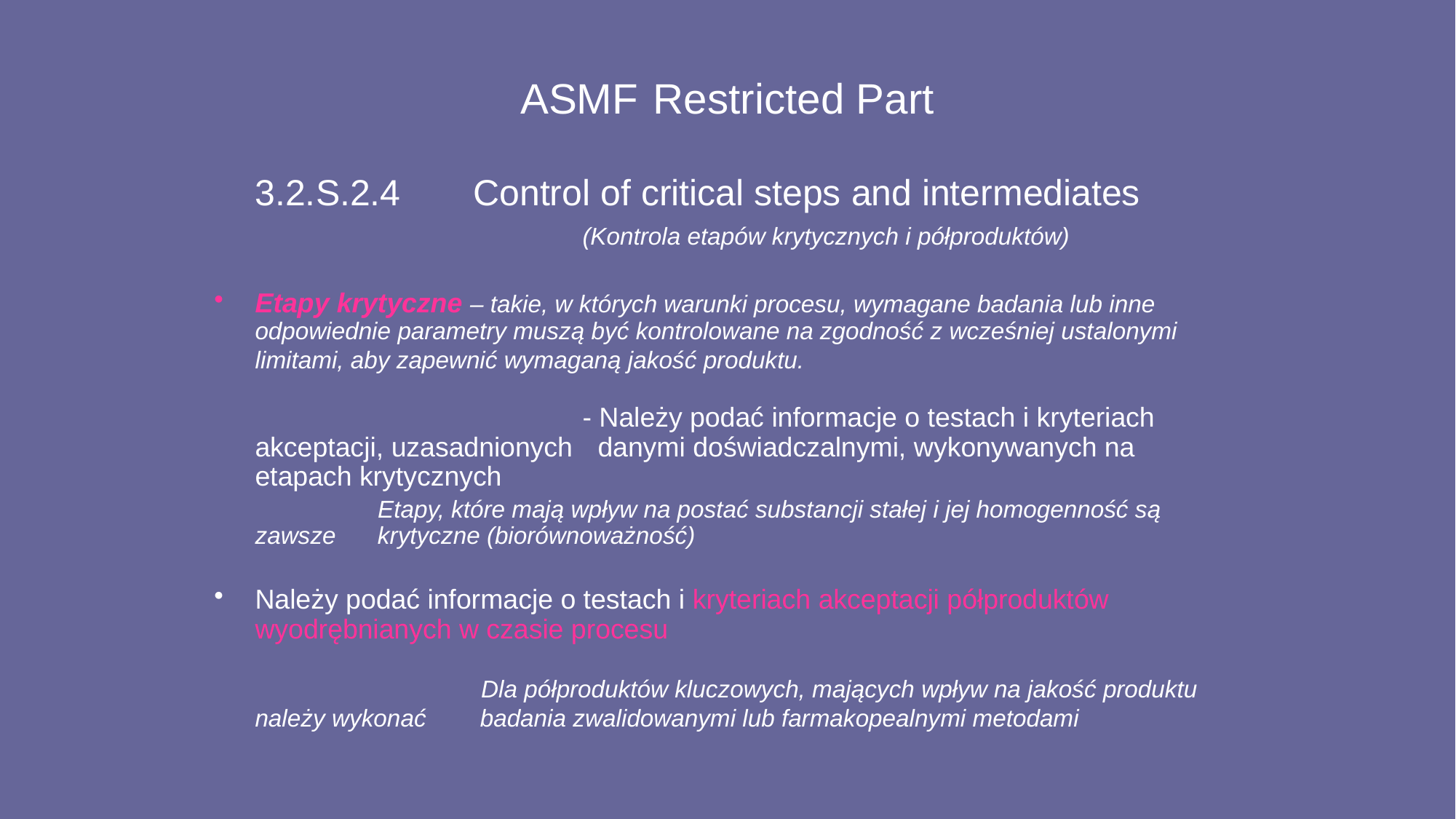

# ASMF Restricted Part
	3.2.S.2.4	Control of critical steps and intermediates			(Kontrola etapów krytycznych i półproduktów)

Etapy krytyczne – takie, w których warunki procesu, wymagane badania lub inne odpowiednie parametry muszą być kontrolowane na zgodność z wcześniej ustalonymi limitami, aby zapewnić wymaganą jakość produktu.														- Należy podać informacje o testach i kryteriach akceptacji, uzasadnionych 	  danymi doświadczalnymi, wykonywanych na etapach krytycznych
		  Etapy, które mają wpływ na postać substancji stałej i jej homogenność są zawsze 	  krytyczne (biorównoważność)

Należy podać informacje o testach i kryteriach akceptacji półproduktów    wyodrębnianych w czasie procesu													  		 Dla półproduktów kluczowych, mających wpływ na jakość produktu należy wykonać 	 badania zwalidowanymi lub farmakopealnymi metodami